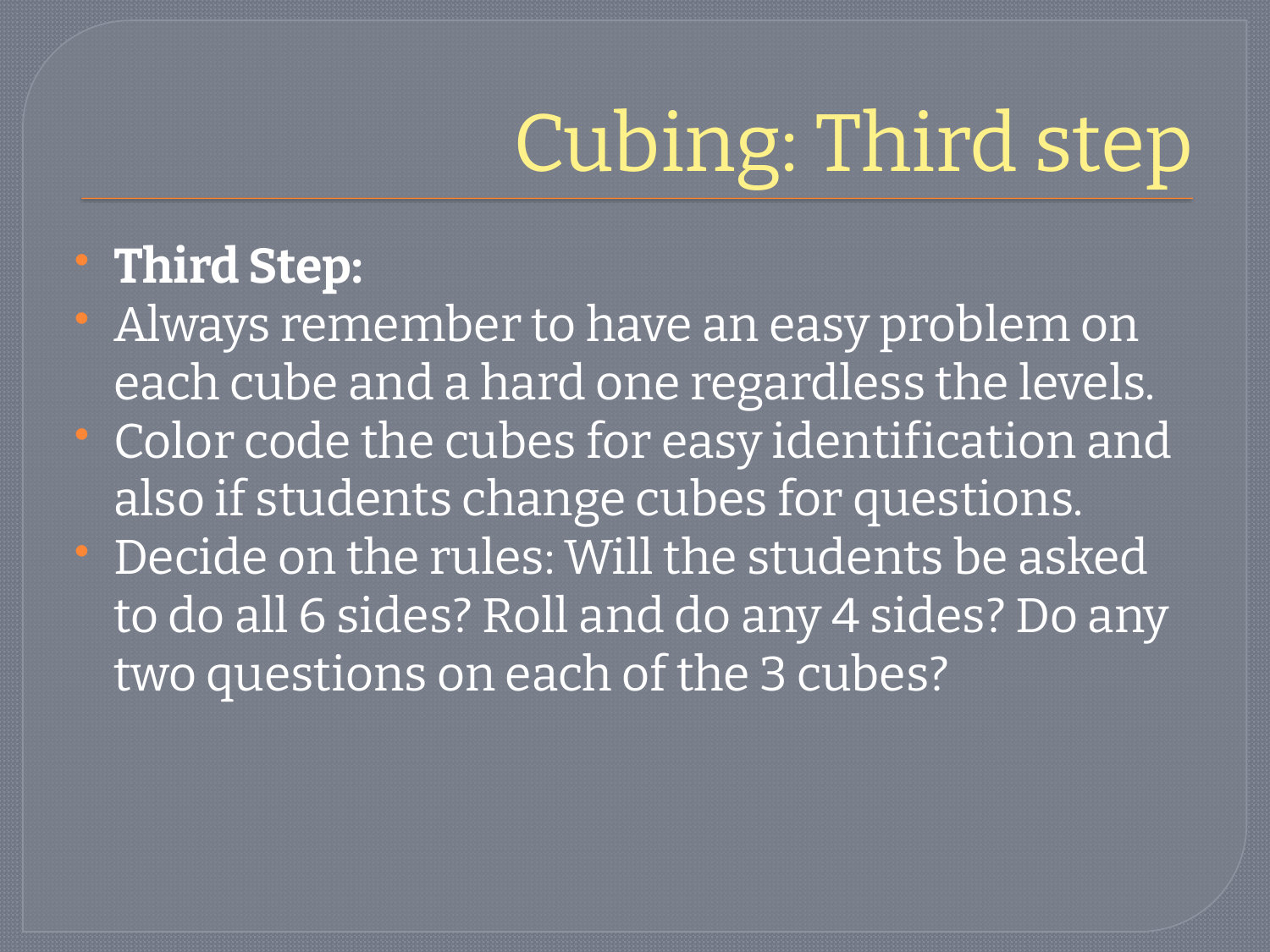

# Cubing: Third step
Third Step:
Always remember to have an easy problem on each cube and a hard one regardless the levels.
Color code the cubes for easy identification and also if students change cubes for questions.
Decide on the rules: Will the students be asked to do all 6 sides? Roll and do any 4 sides? Do any two questions on each of the 3 cubes?